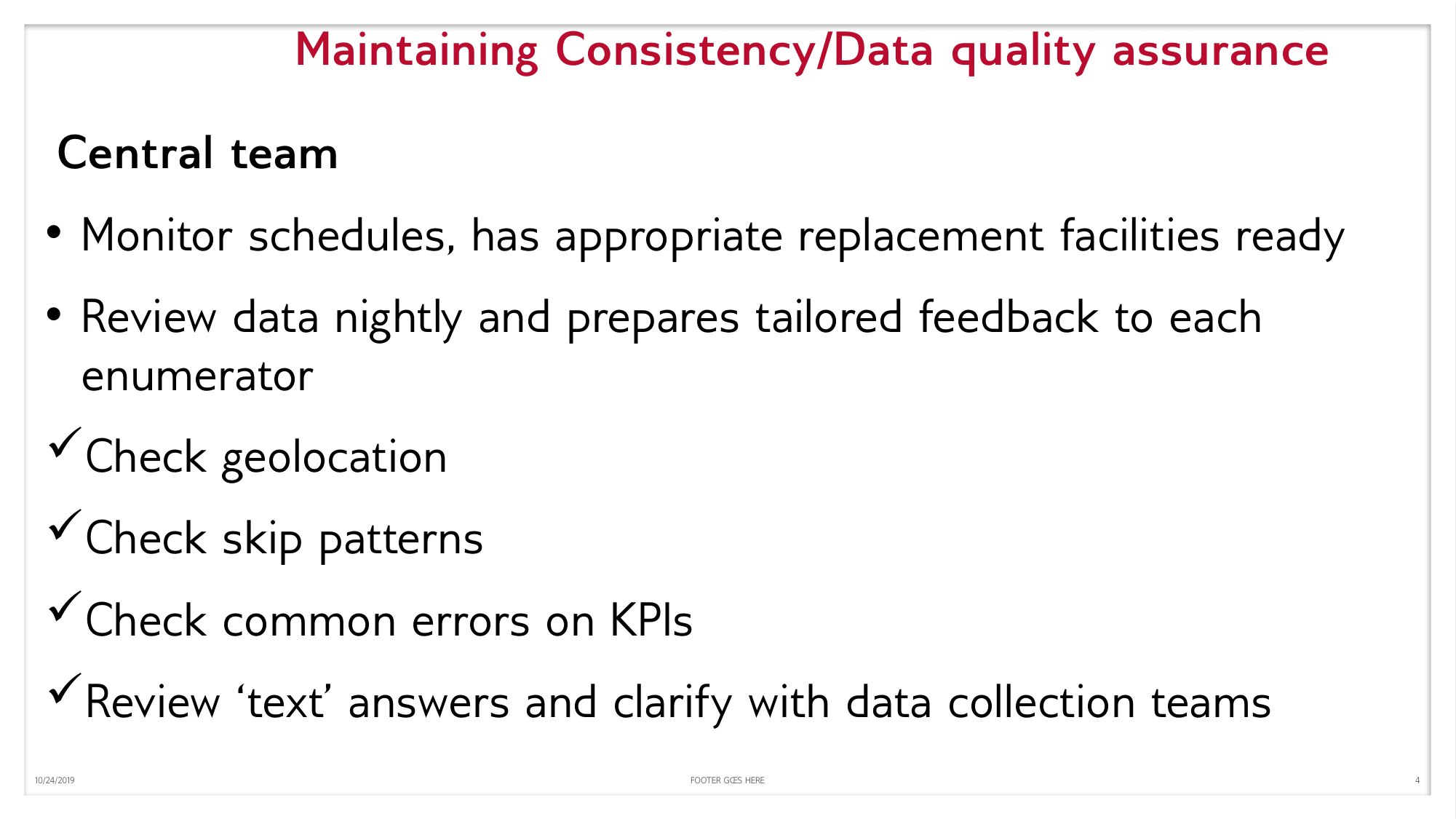

10/24/2019
FOOTER GOES HERE
4
# Maintaining Consistency/Data quality assurance
Central team
Monitor schedules, has appropriate replacement facilities ready
Review data nightly and prepares tailored feedback to each enumerator
Check geolocation
Check skip patterns
Check common errors on KPIs
Review ‘text’ answers and clarify with data collection teams